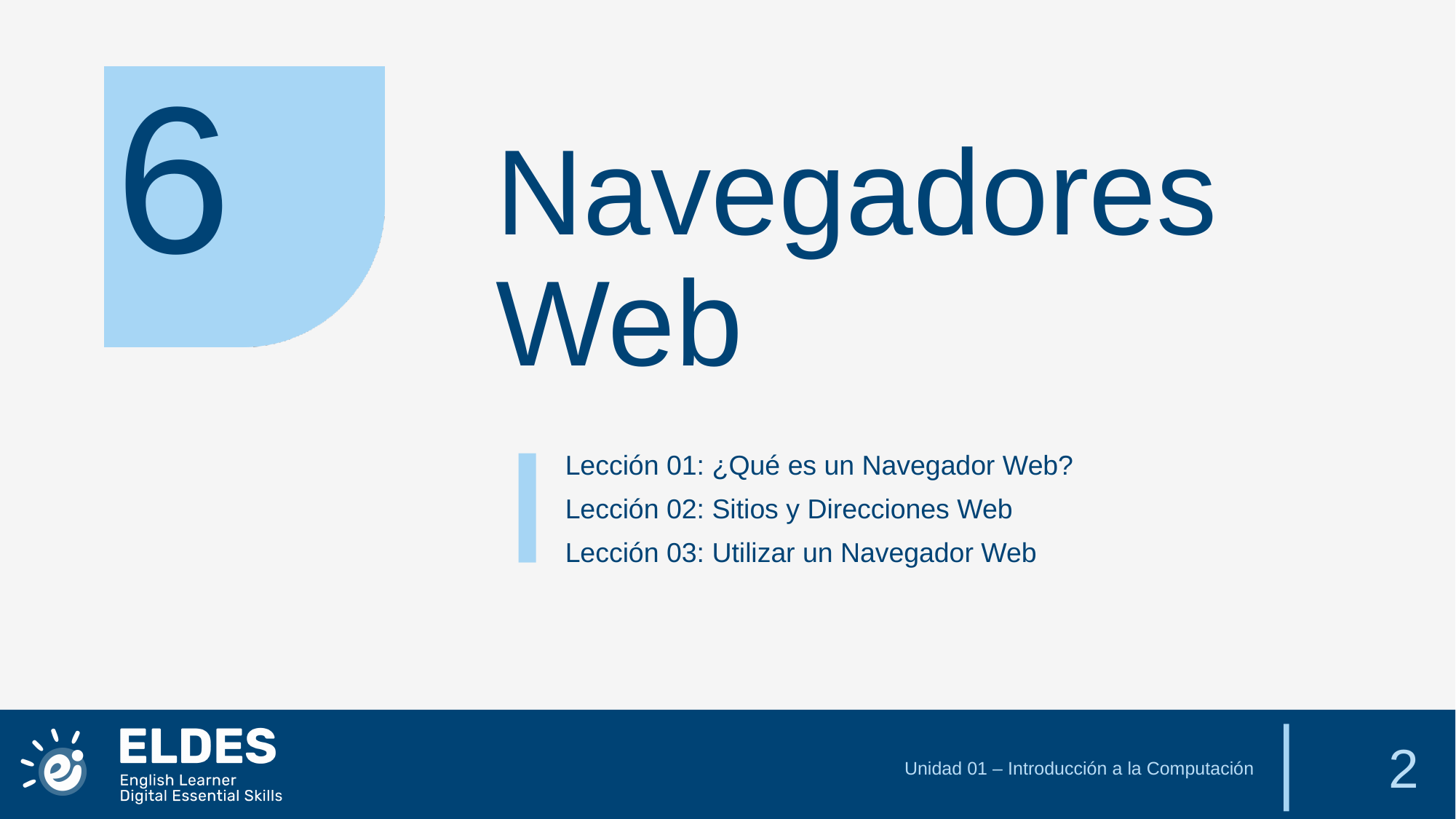

6
Navegadores Web
Lección 01: ¿Qué es un Navegador Web?
Lección 02: Sitios y Direcciones Web
Lección 03: Utilizar un Navegador Web
2
Unidad 01 – Introducción a la Computación